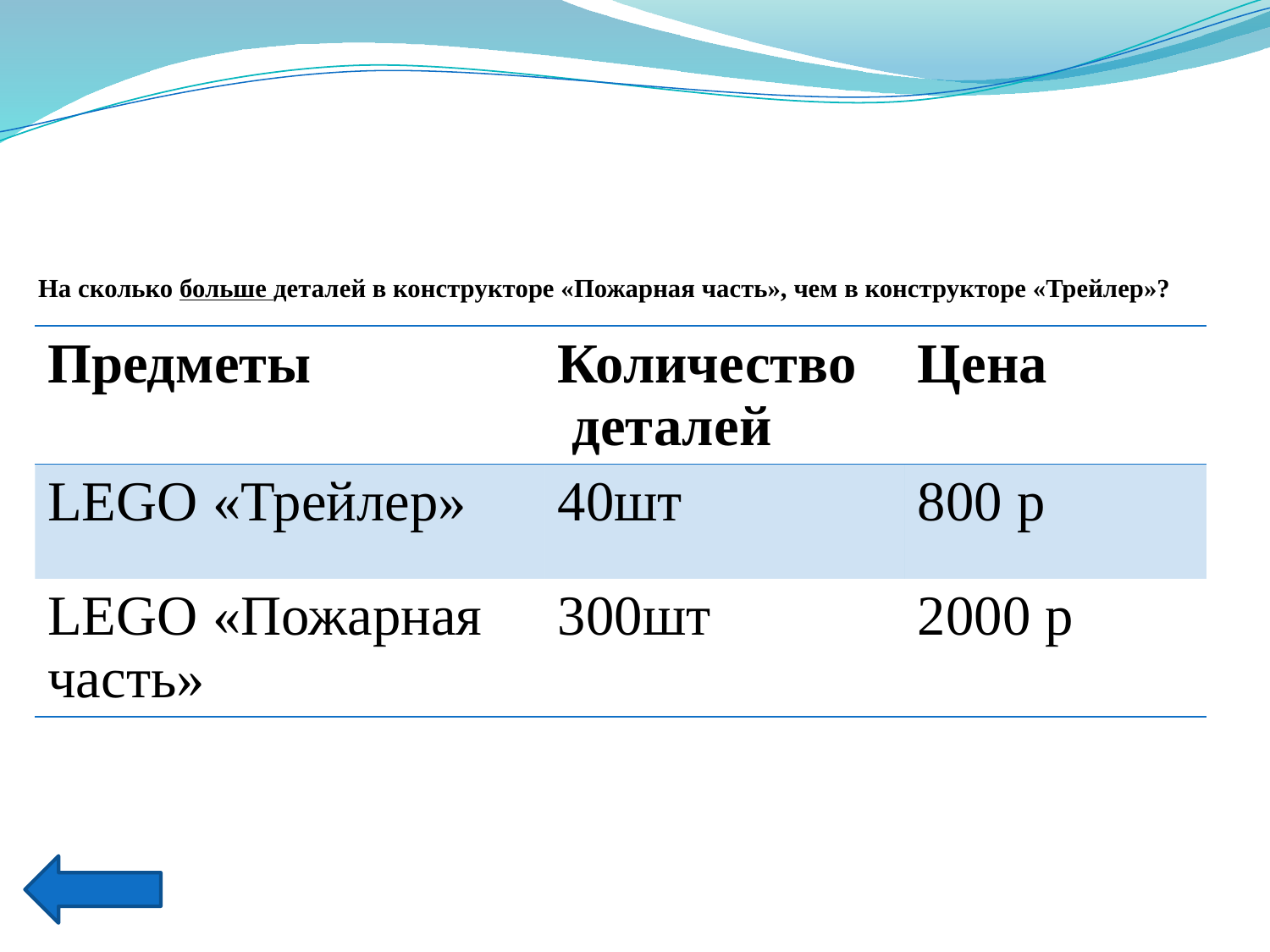

# На сколько больше деталей в конструкторе «Пожарная часть», чем в конструкторе «Трейлер»?
| Предметы | Количество деталей | Цена |
| --- | --- | --- |
| LEGO «Трейлер» | 40шт | 800 р |
| LEGO «Пожарная часть» | 300шт | 2000 р |